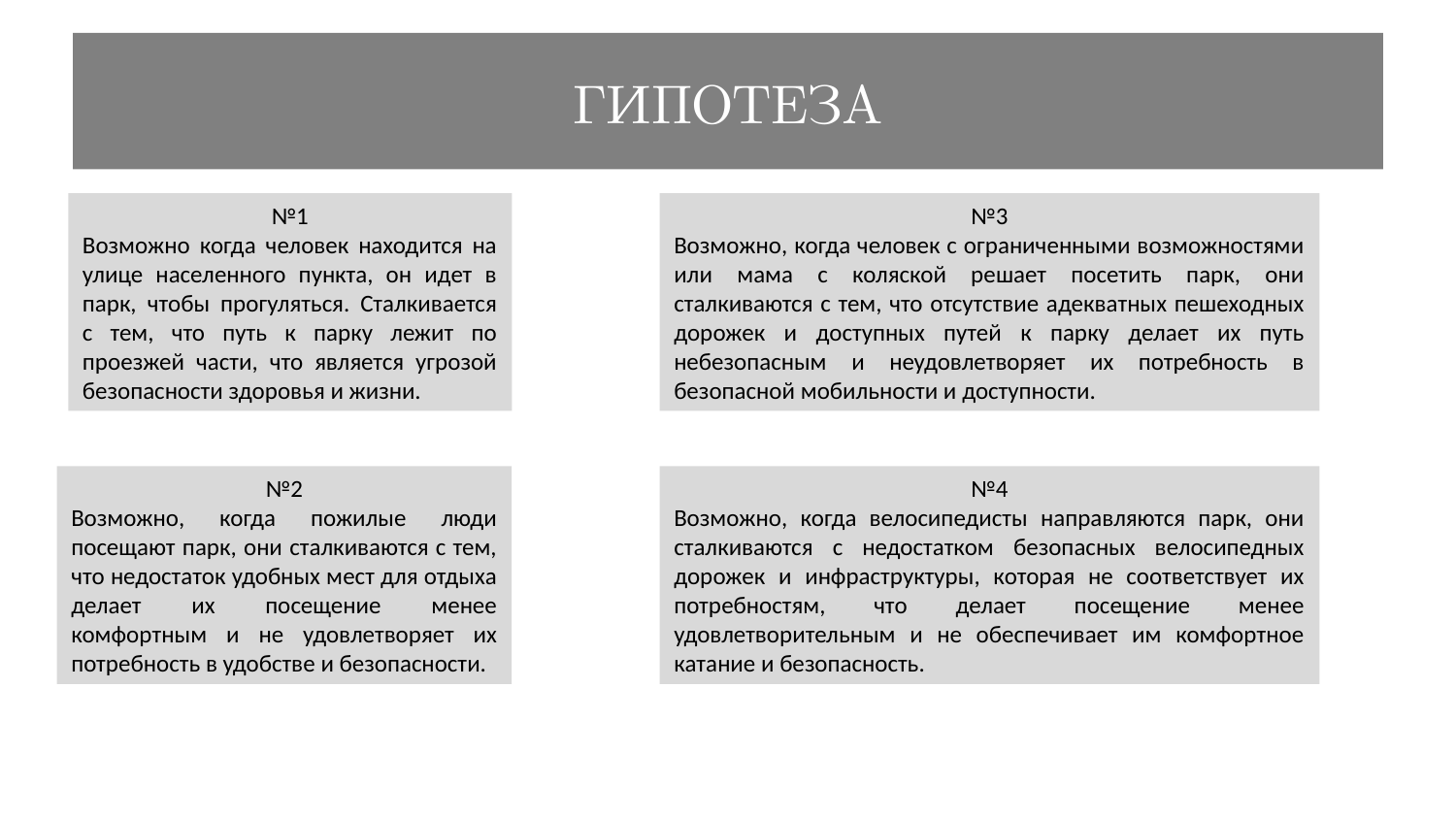

# ГИПОТЕЗА
№1
Возможно когда человек находится на улице населенного пункта, он идет в парк, чтобы прогуляться. Сталкивается с тем, что путь к парку лежит по проезжей части, что является угрозой безопасности здоровья и жизни.
№3
Возможно, когда человек с ограниченными возможностями или мама с коляской решает посетить парк, они сталкиваются с тем, что отсутствие адекватных пешеходных дорожек и доступных путей к парку делает их путь небезопасным и неудовлетворяет их потребность в безопасной мобильности и доступности.
№2
Возможно, когда пожилые люди посещают парк, они сталкиваются с тем, что недостаток удобных мест для отдыха делает их посещение менее комфортным и не удовлетворяет их потребность в удобстве и безопасности.
№4
Возможно, когда велосипедисты направляются парк, они сталкиваются с недостатком безопасных велосипедных дорожек и инфраструктуры, которая не соответствует их потребностям, что делает посещение менее удовлетворительным и не обеспечивает им комфортное катание и безопасность.